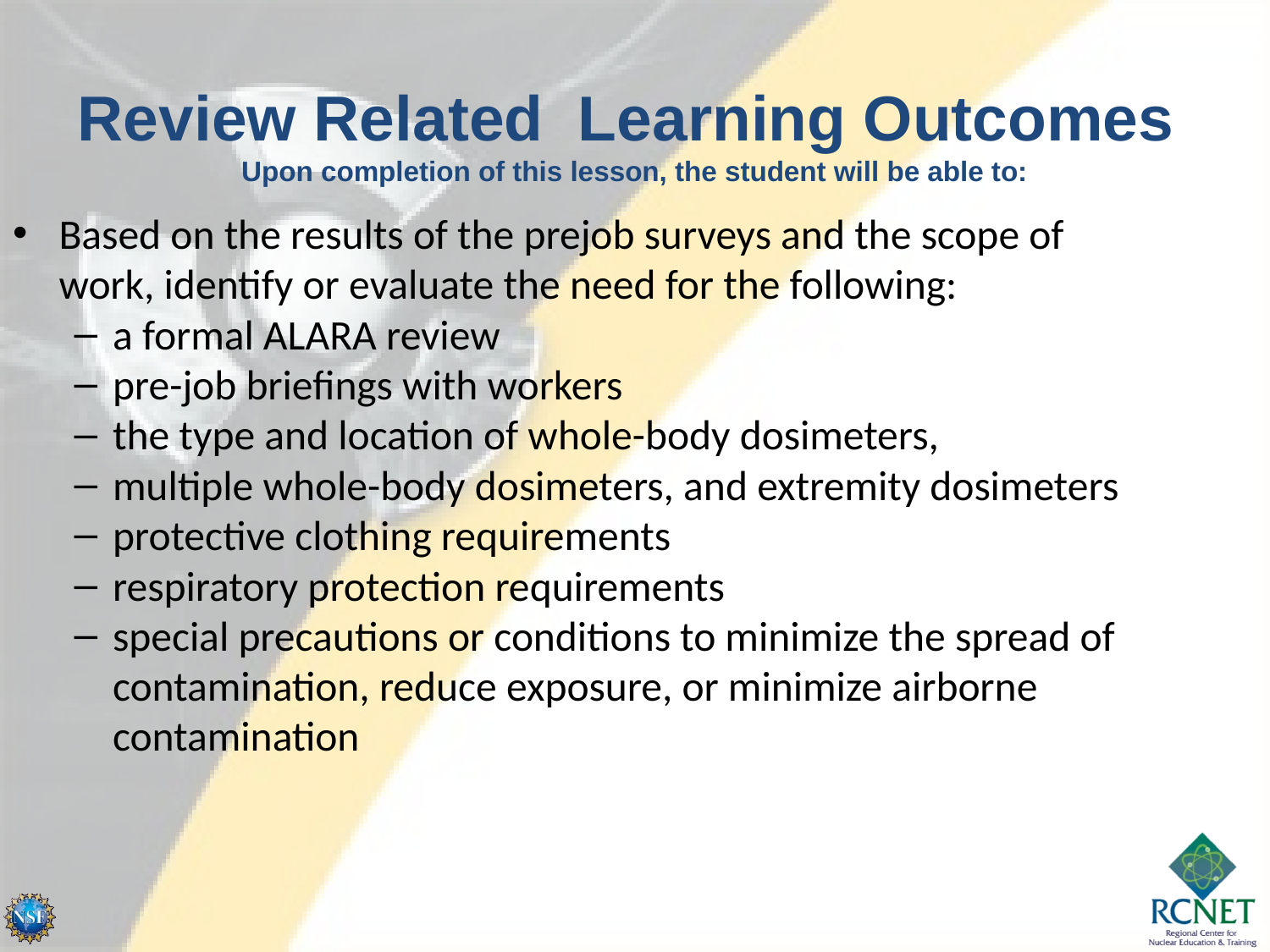

Review Related  Learning Outcomes
Upon completion of this lesson, the student will be able to:
Based on the results of the prejob surveys and the scope of work, identify or evaluate the need for the following:
a formal ALARA review
pre-job briefings with workers
the type and location of whole-body dosimeters,
multiple whole-body dosimeters, and extremity dosimeters
protective clothing requirements
respiratory protection requirements
special precautions or conditions to minimize the spread of contamination, reduce exposure, or minimize airborne contamination